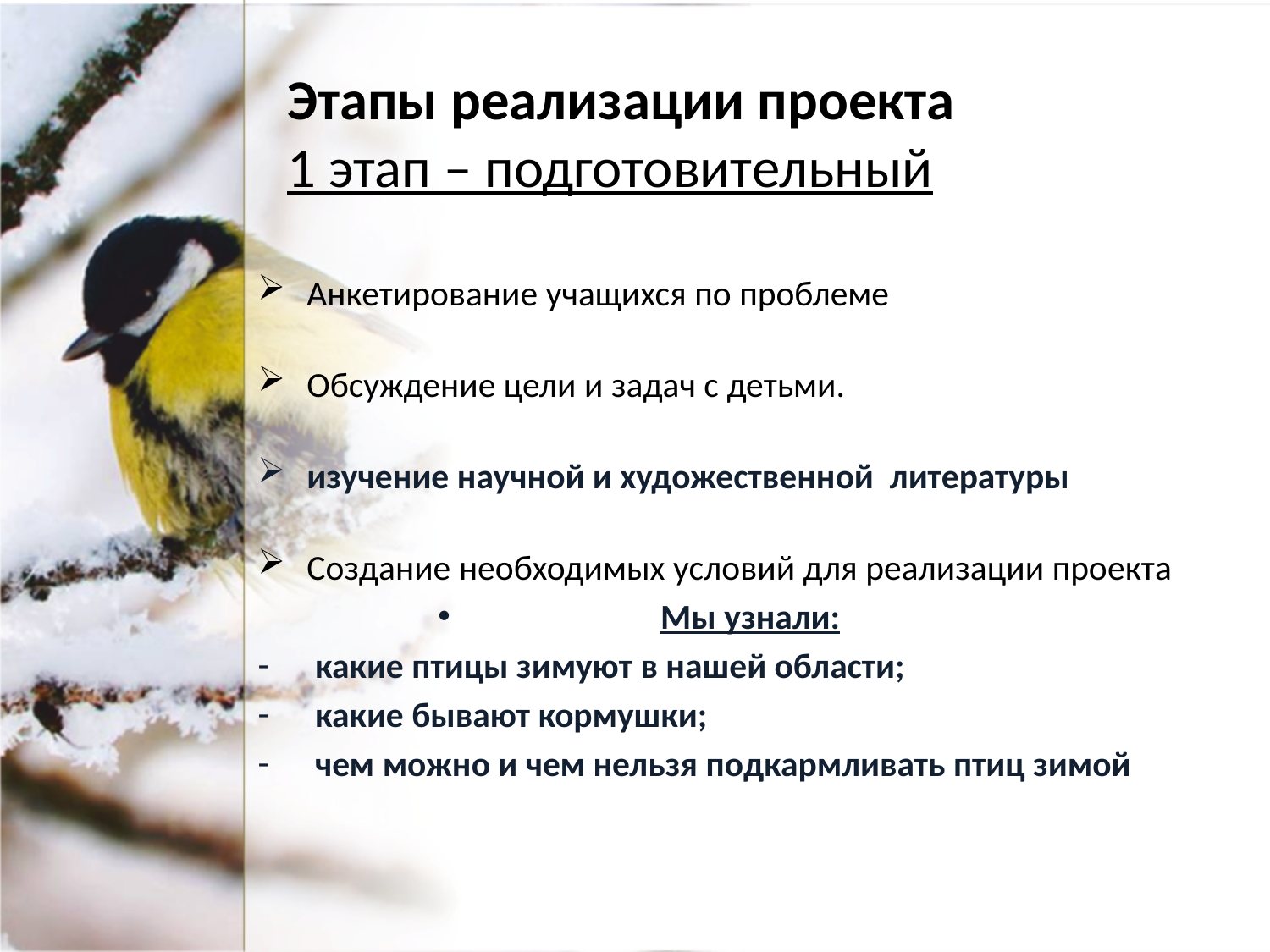

Этапы реализации проекта
1 этап – подготовительный
Анкетирование учащихся по проблеме
Обсуждение цели и задач с детьми.
изучение научной и художественной  литературы
Создание необходимых условий для реализации проекта
Мы узнали:
 какие птицы зимуют в нашей области;
 какие бывают кормушки;
 чем можно и чем нельзя подкармливать птиц зимой